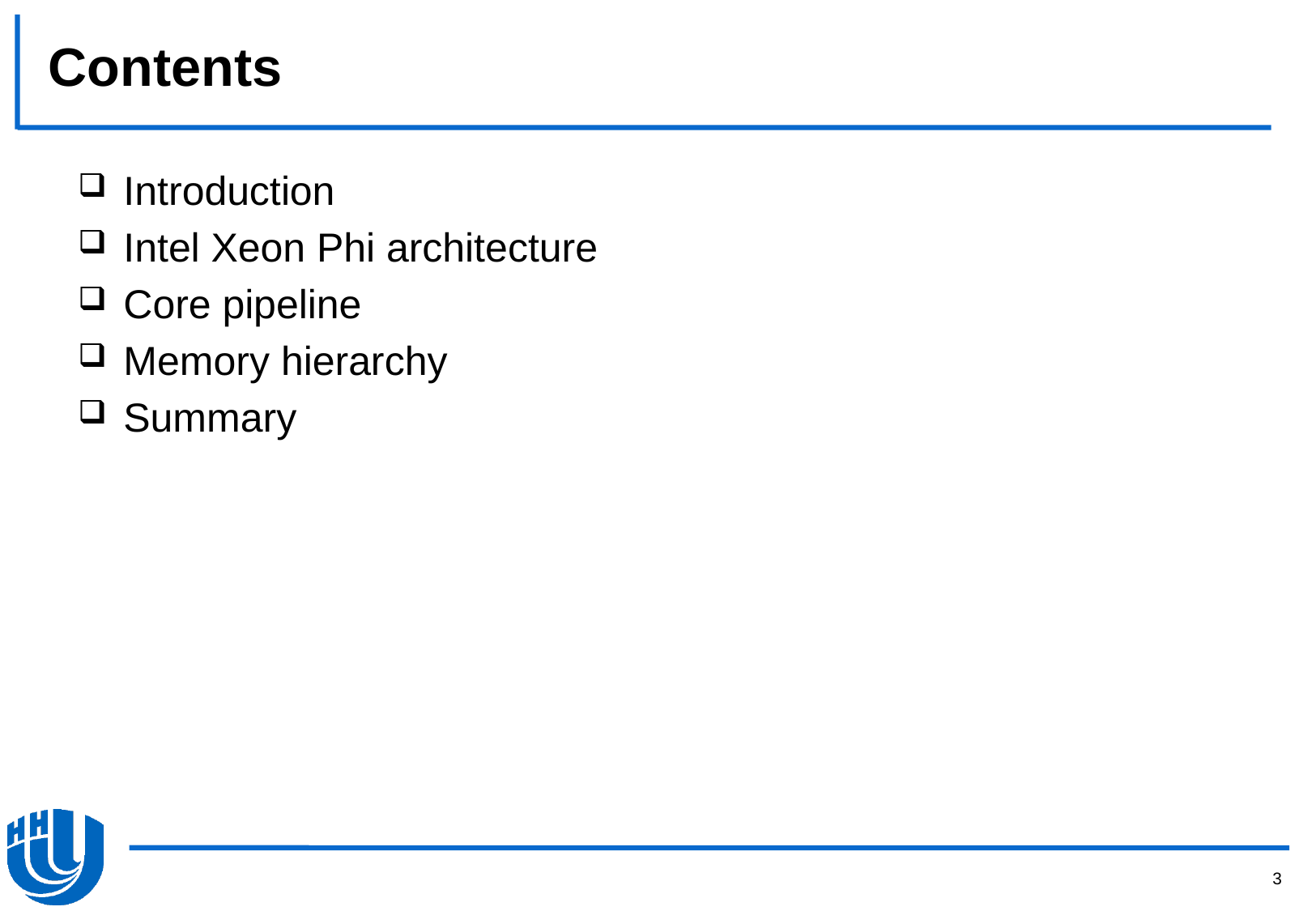

# Contents
Introduction
Intel Xeon Phi architecture
Core pipeline
Memory hierarchy
Summary
3